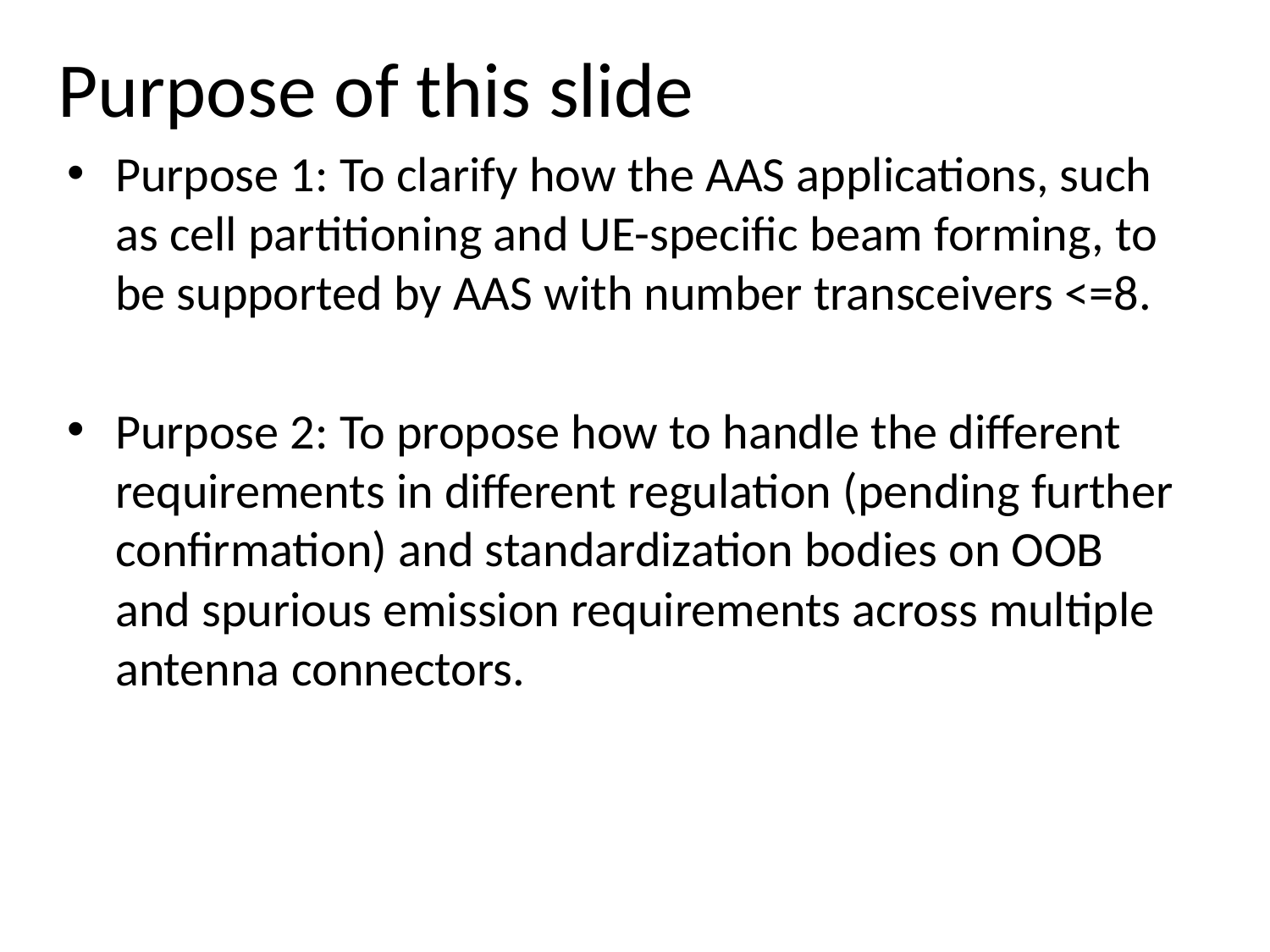

# Purpose of this slide
Purpose 1: To clarify how the AAS applications, such as cell partitioning and UE-specific beam forming, to be supported by AAS with number transceivers <=8.

Purpose 2: To propose how to handle the different requirements in different regulation (pending further confirmation) and standardization bodies on OOB and spurious emission requirements across multiple antenna connectors.